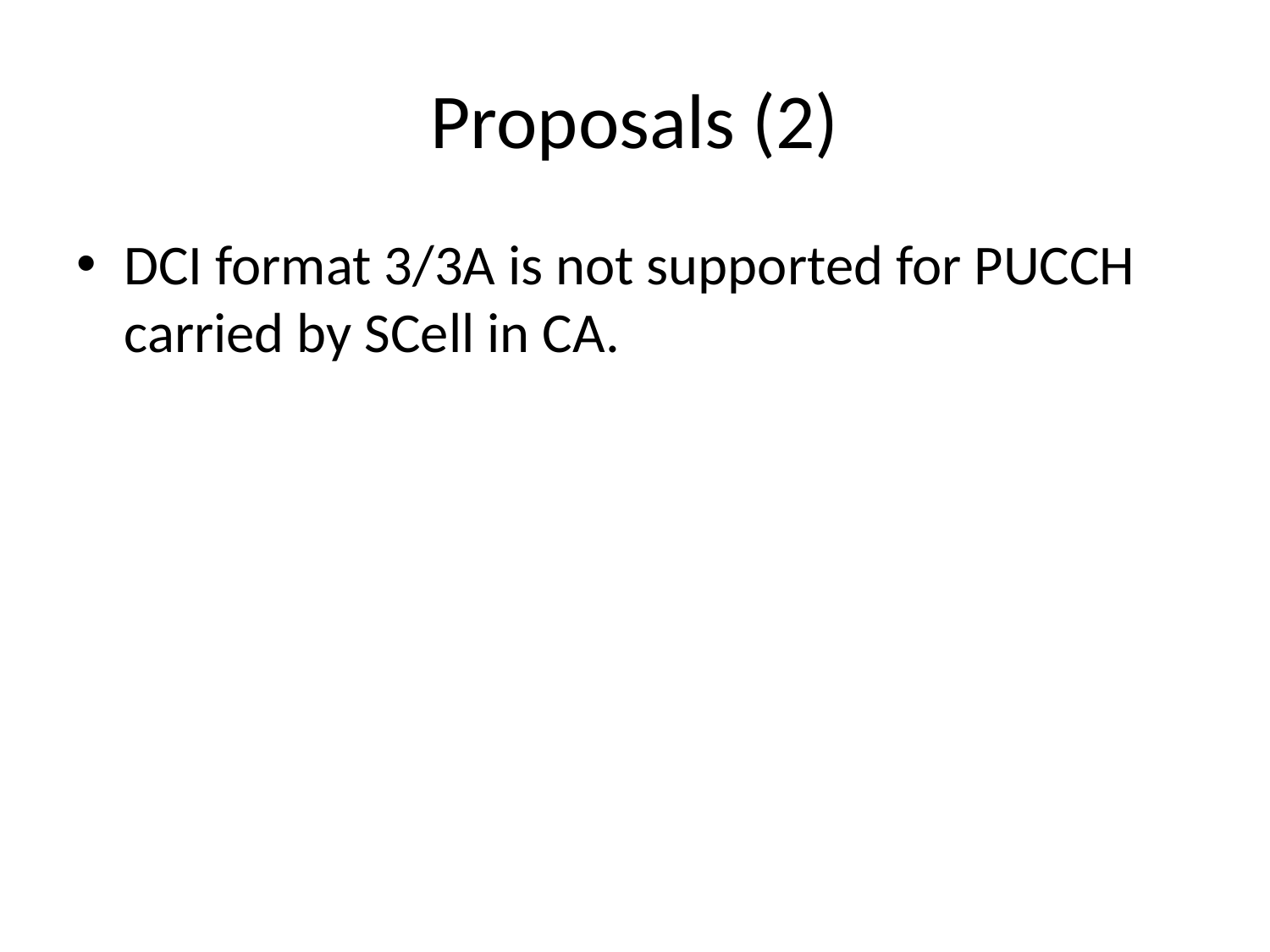

# Proposals (2)
DCI format 3/3A is not supported for PUCCH carried by SCell in CA.